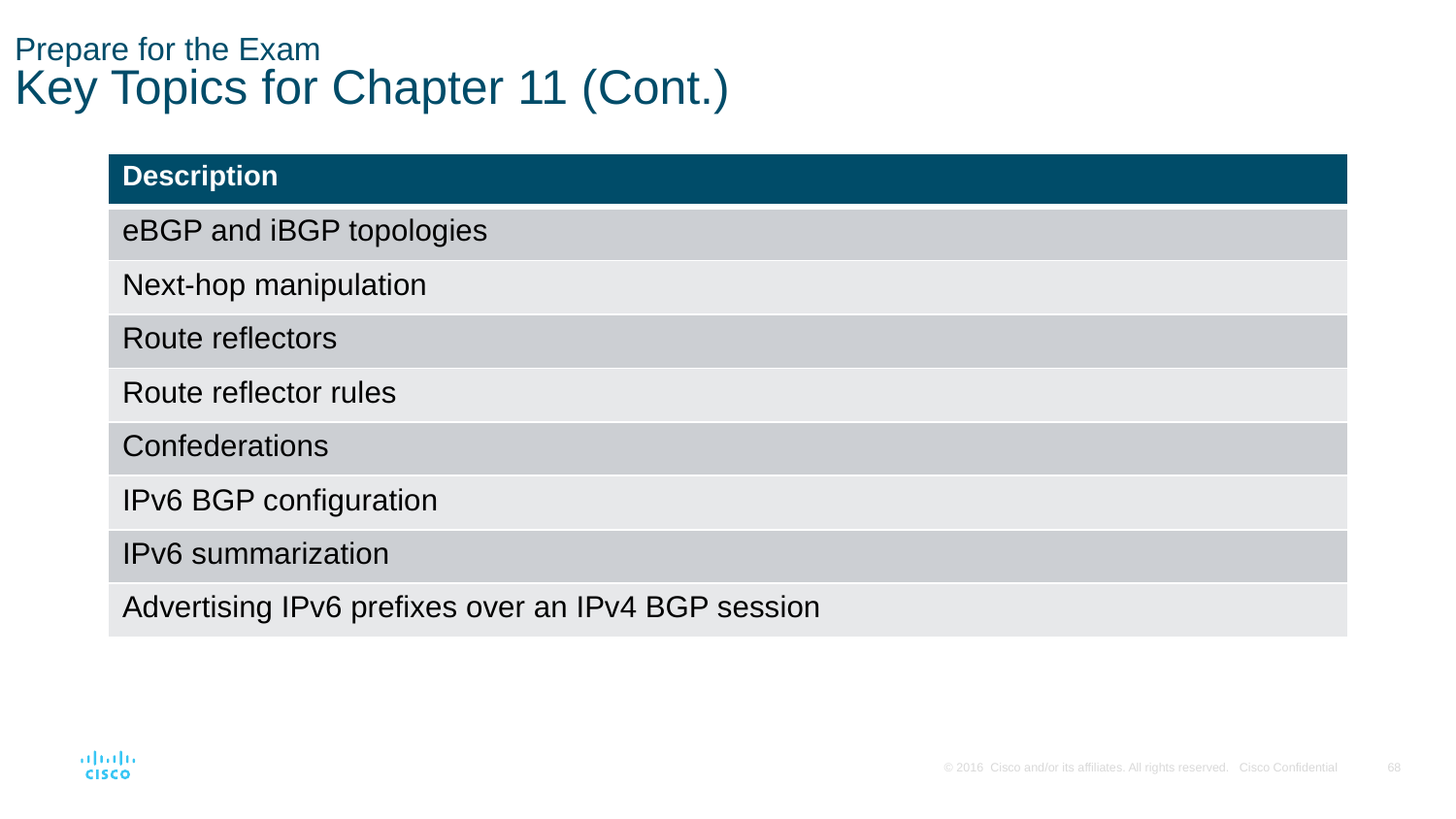

# Prepare for the Exam Key Topics for Chapter 11 (Cont.)
| Description |
| --- |
| eBGP and iBGP topologies |
| Next-hop manipulation |
| Route reflectors |
| Route reflector rules |
| Confederations |
| IPv6 BGP configuration |
| IPv6 summarization |
| Advertising IPv6 prefixes over an IPv4 BGP session |